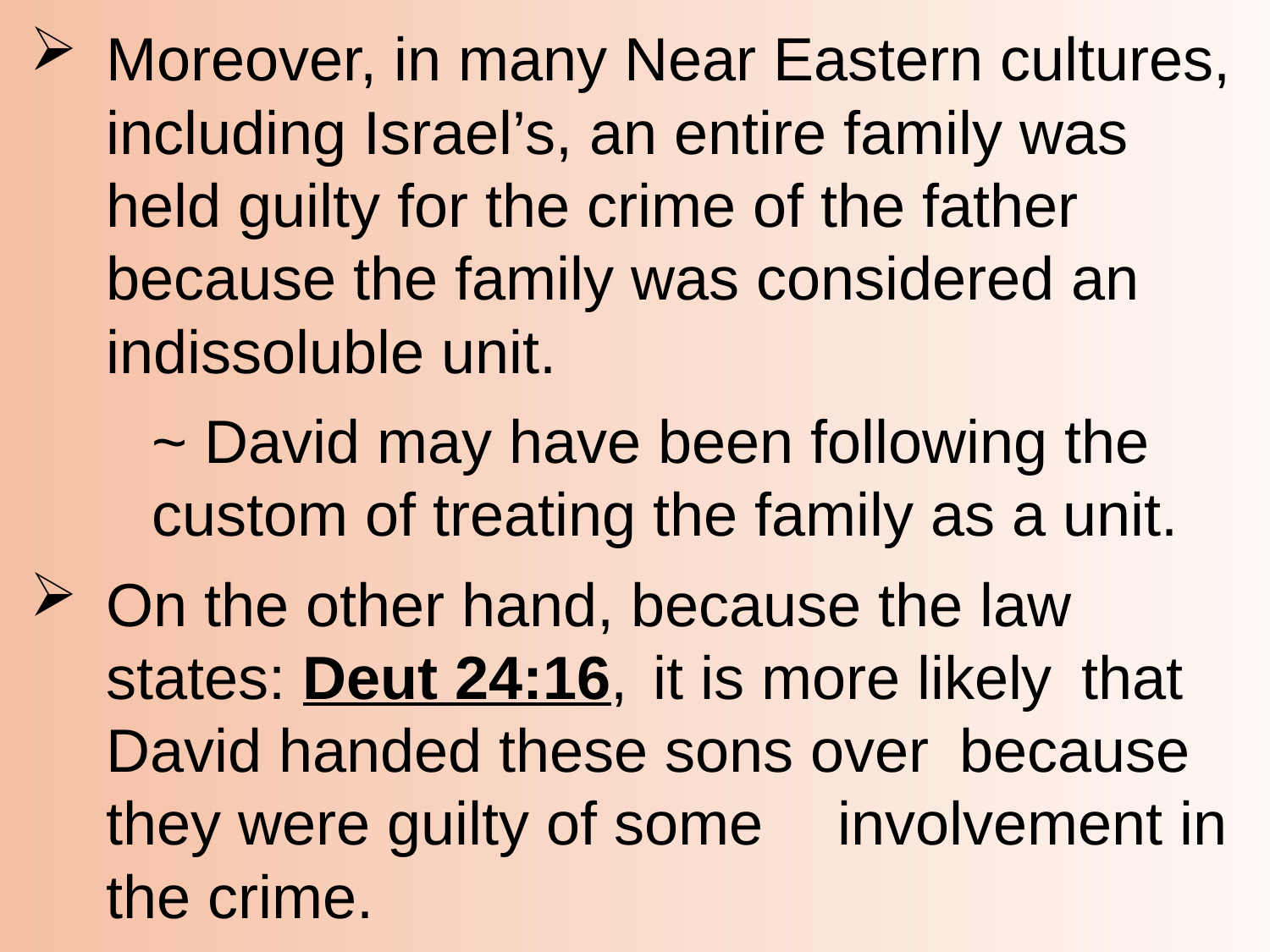

Moreover, in many Near Eastern cultures, including Israel’s, an entire family was held guilty for the crime of the father because the family was considered an indissoluble unit.
		~ David may have been following the 						custom of treating the family as a unit.
On the other hand, because the law 		states: Deut 24:16,  it is more likely 		that David handed these sons over 		because they were guilty of some 		involvement in the crime.